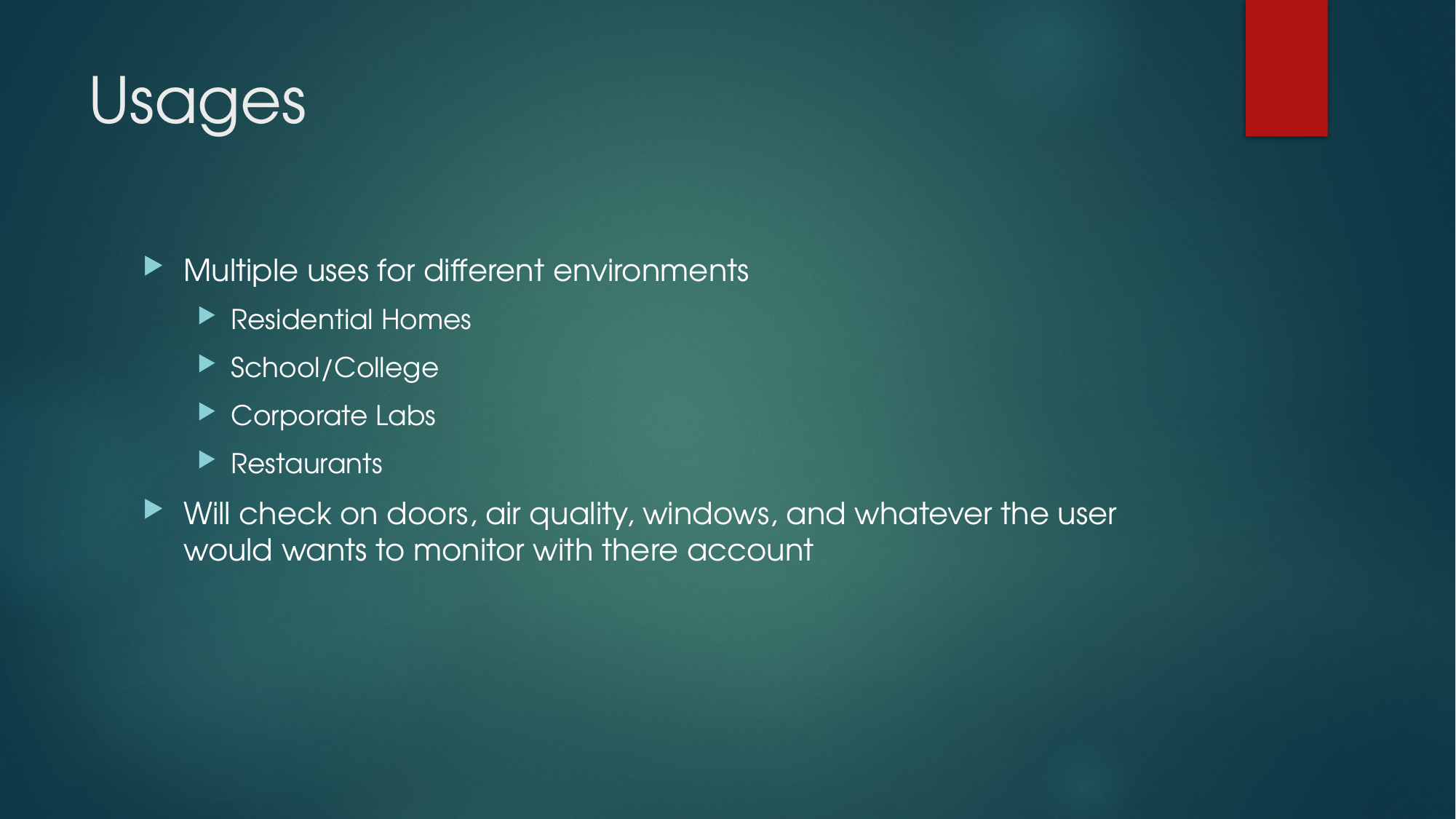

# Usages
Multiple uses for different environments
Residential Homes
School/College
Corporate Labs
Restaurants
Will check on doors, air quality, windows, and whatever the user would wants to monitor with there account